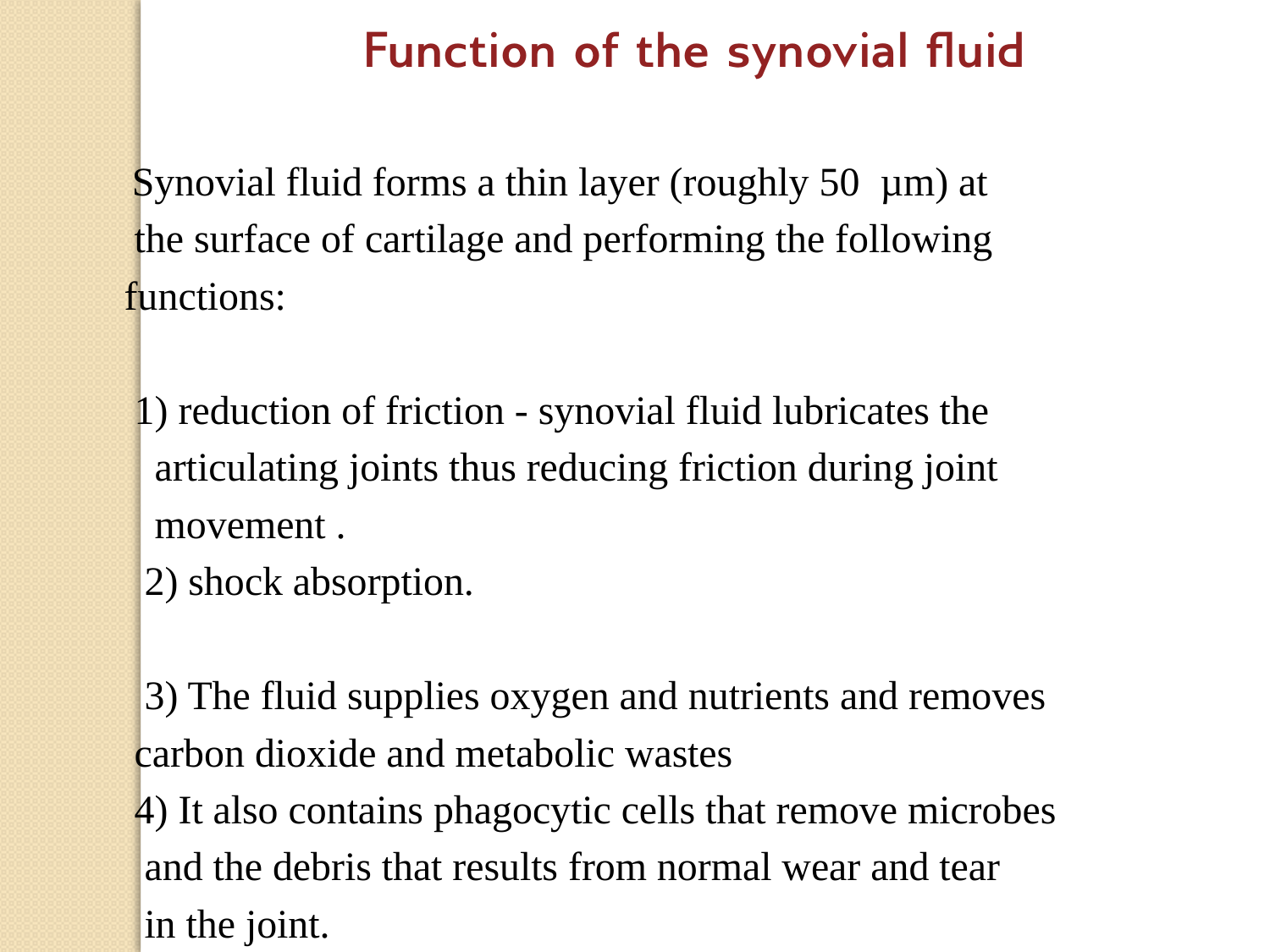

Function of the synovial fluid

             Synovial fluid forms a thin layer (roughly 50  µm) at
           the surface of cartilage and performing the following
          functions:

           1) reduction of friction - synovial fluid lubricates the
             articulating joints thus reducing friction during joint
             movement .
            2) shock absorption.

            3) The fluid supplies oxygen and nutrients and removes
           carbon dioxide and metabolic wastes
           4) It also contains phagocytic cells that remove microbes
            and the debris that results from normal wear and tear
            in the joint.